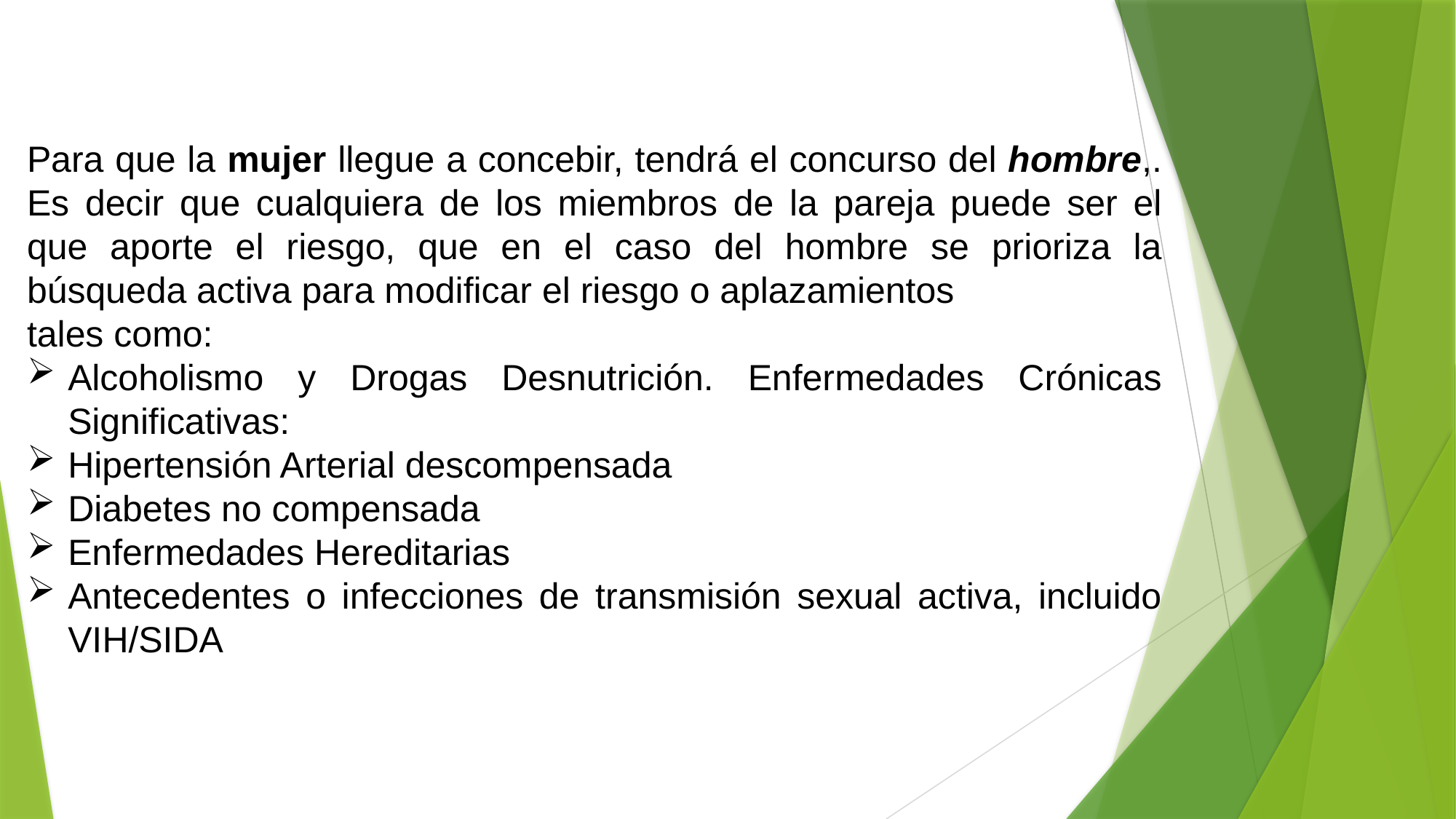

Para que la mujer llegue a concebir, tendrá el concurso del hombre,. Es decir que cualquiera de los miembros de la pareja puede ser el que aporte el riesgo, que en el caso del hombre se prioriza la búsqueda activa para modificar el riesgo o aplazamientos
tales como:
Alcoholismo y Drogas Desnutrición. Enfermedades Crónicas Significativas:
Hipertensión Arterial descompensada
Diabetes no compensada
Enfermedades Hereditarias
Antecedentes o infecciones de transmisión sexual activa, incluido VIH/SIDA